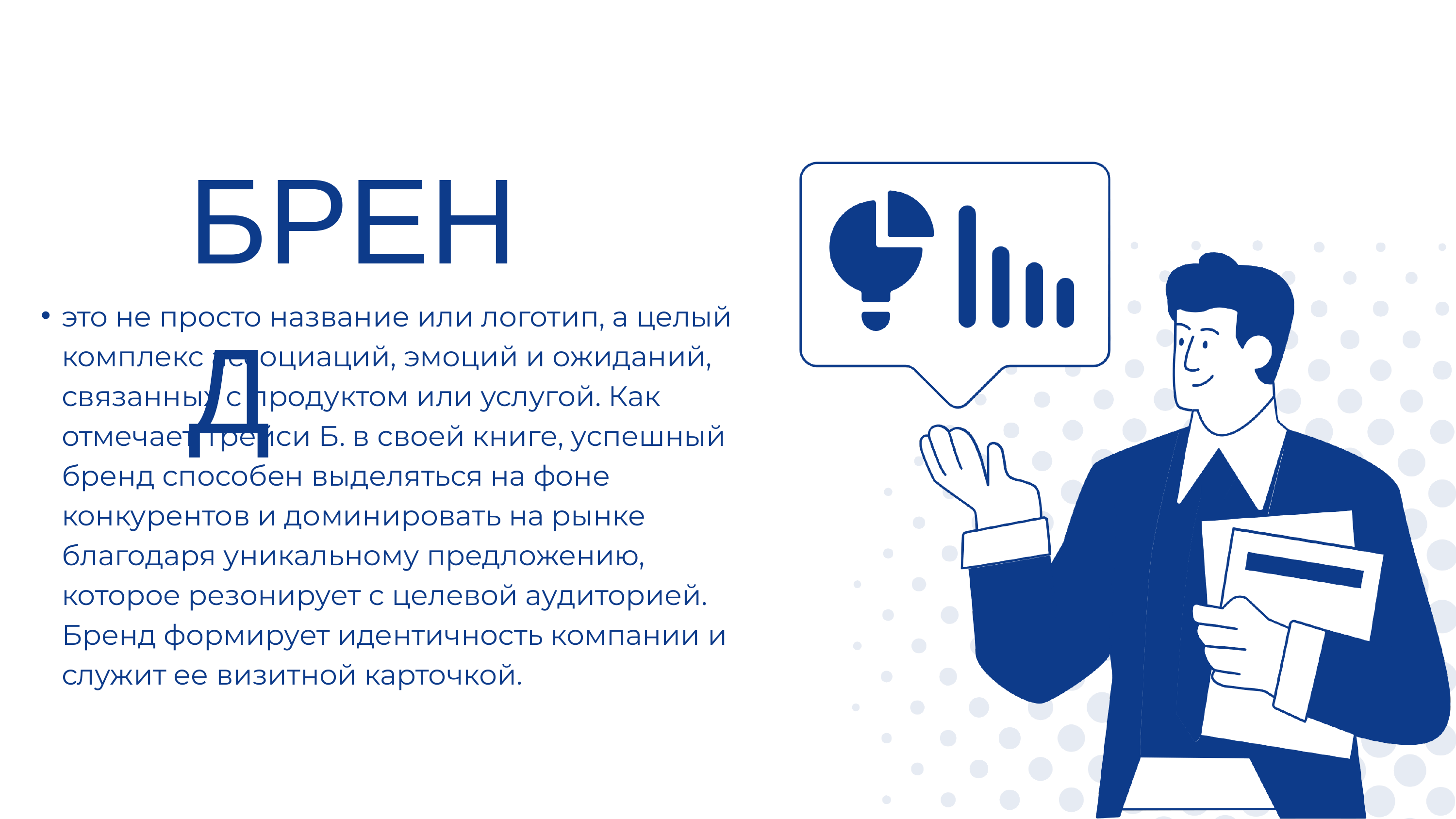

БРЕНД

это не просто название или логотип, а целый комплекс ассоциаций, эмоций и ожиданий, связанных с продуктом или услугой. Как отмечает Трейси Б. в своей книге, успешный бренд способен выделяться на фоне конкурентов и доминировать на рынке благодаря уникальному предложению, которое резонирует с целевой аудиторией. Бренд формирует идентичность компании и служит ее визитной карточкой.